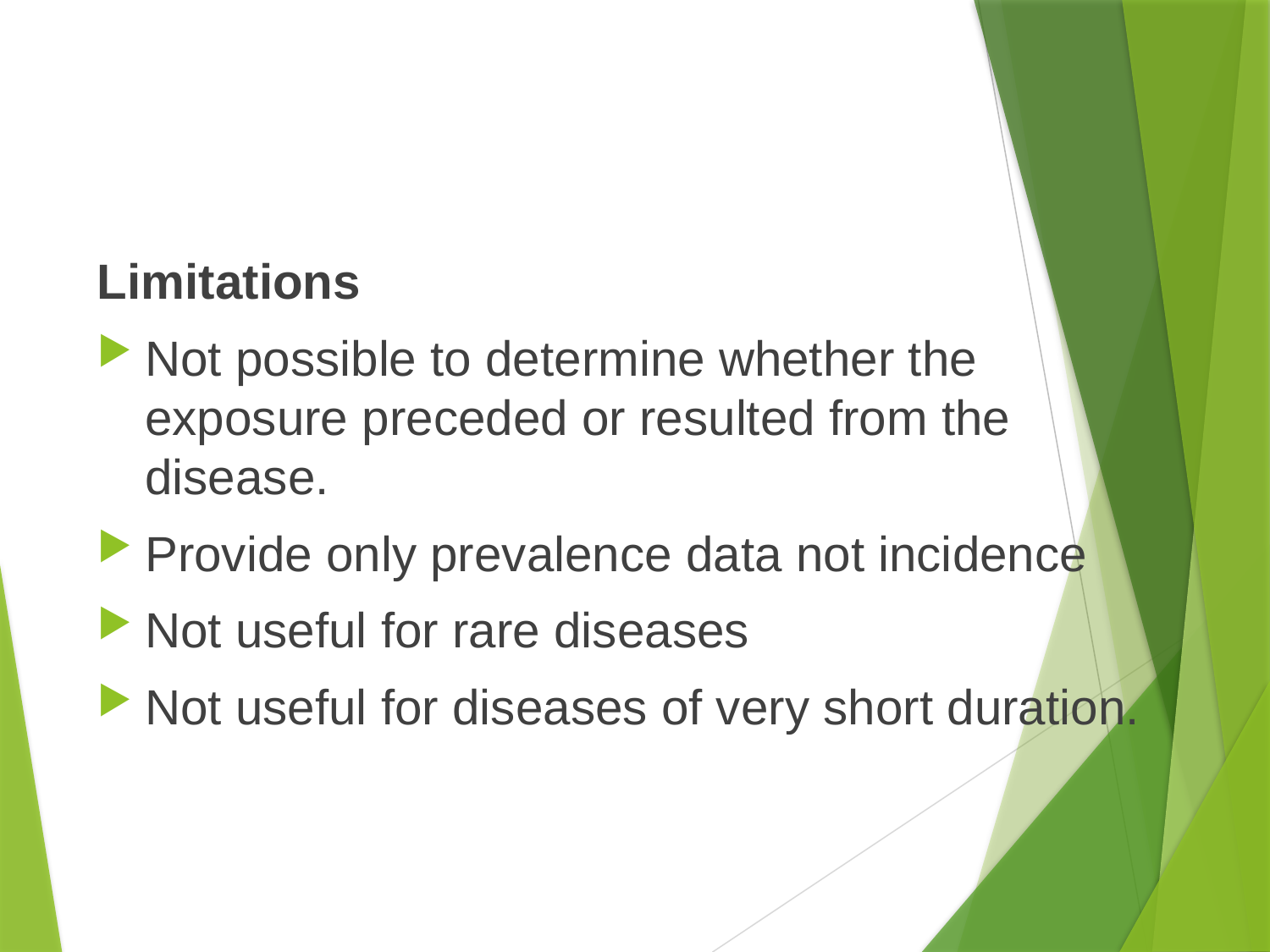

#
Limitations
Not possible to determine whether the exposure preceded or resulted from the disease.
Provide only prevalence data not incidence
Not useful for rare diseases
Not useful for diseases of very short duration.